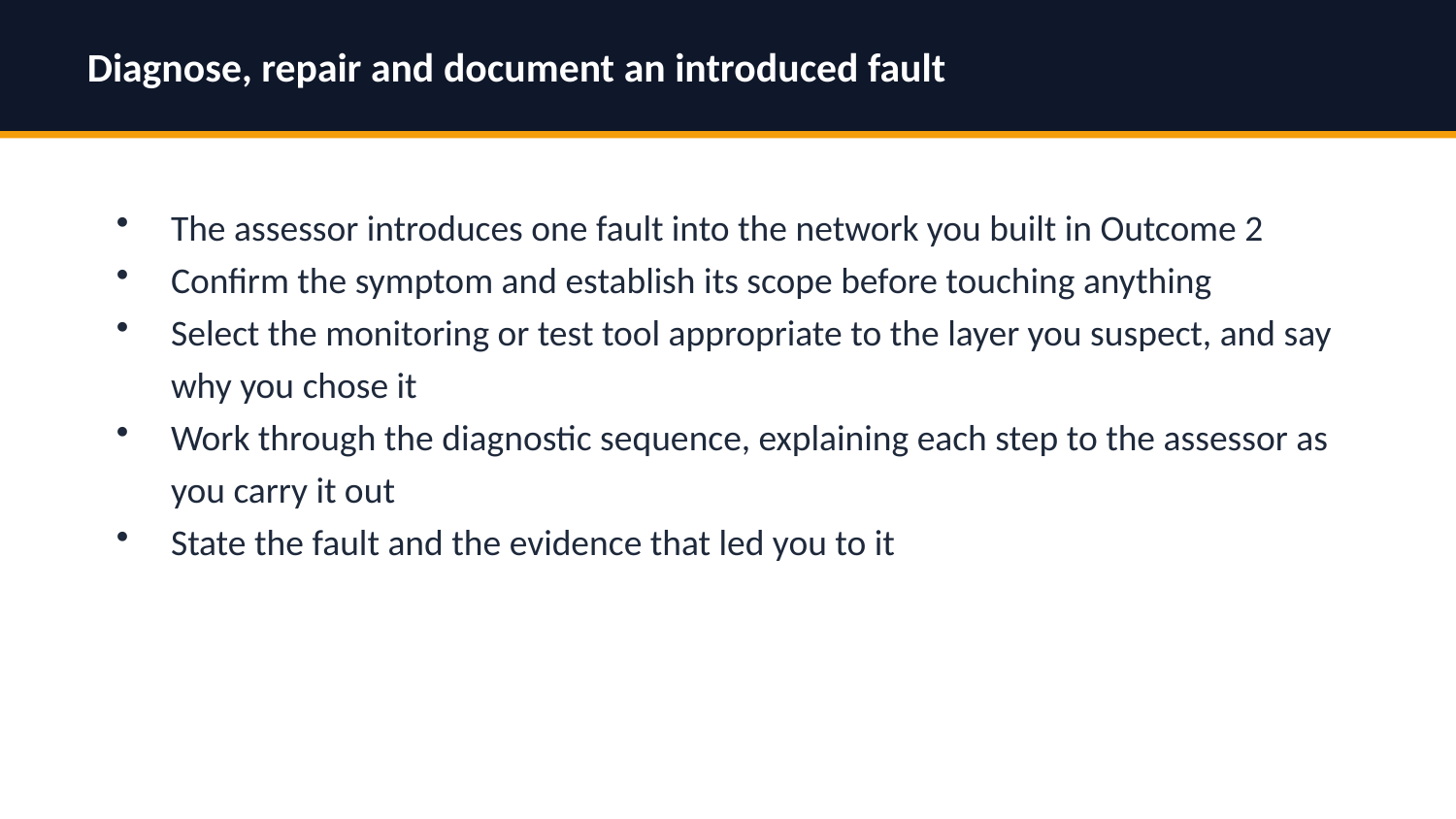

Diagnose, repair and document an introduced fault

The assessor introduces one fault into the network you built in Outcome 2
Confirm the symptom and establish its scope before touching anything
Select the monitoring or test tool appropriate to the layer you suspect, and say why you chose it
Work through the diagnostic sequence, explaining each step to the assessor as you carry it out
State the fault and the evidence that led you to it